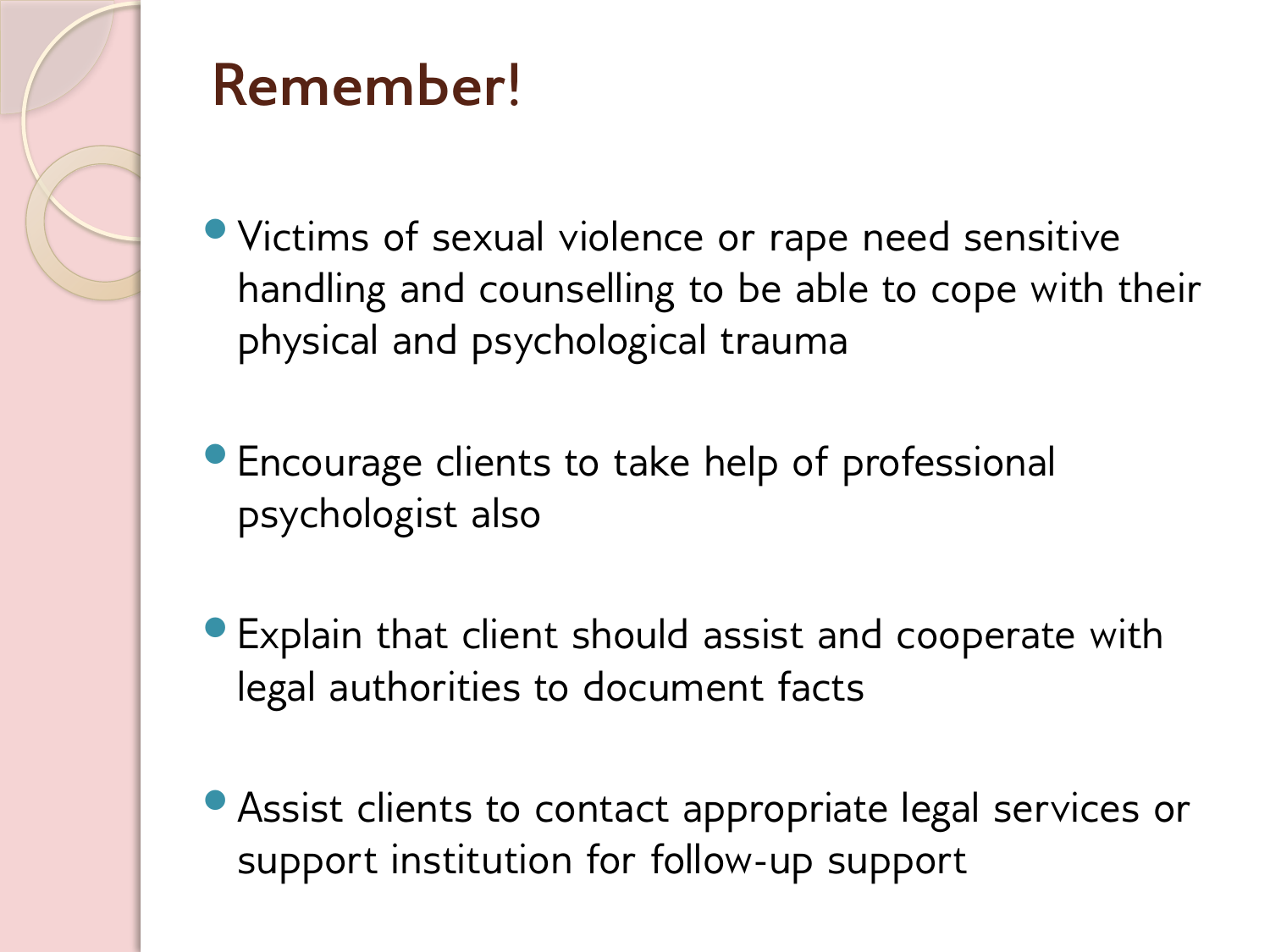

# Remember!
Victims of sexual violence or rape need sensitive handling and counselling to be able to cope with their physical and psychological trauma

Encourage clients to take help of professional psychologist also

Explain that client should assist and cooperate with legal authorities to document facts

Assist clients to contact appropriate legal services or support institution for follow-up support